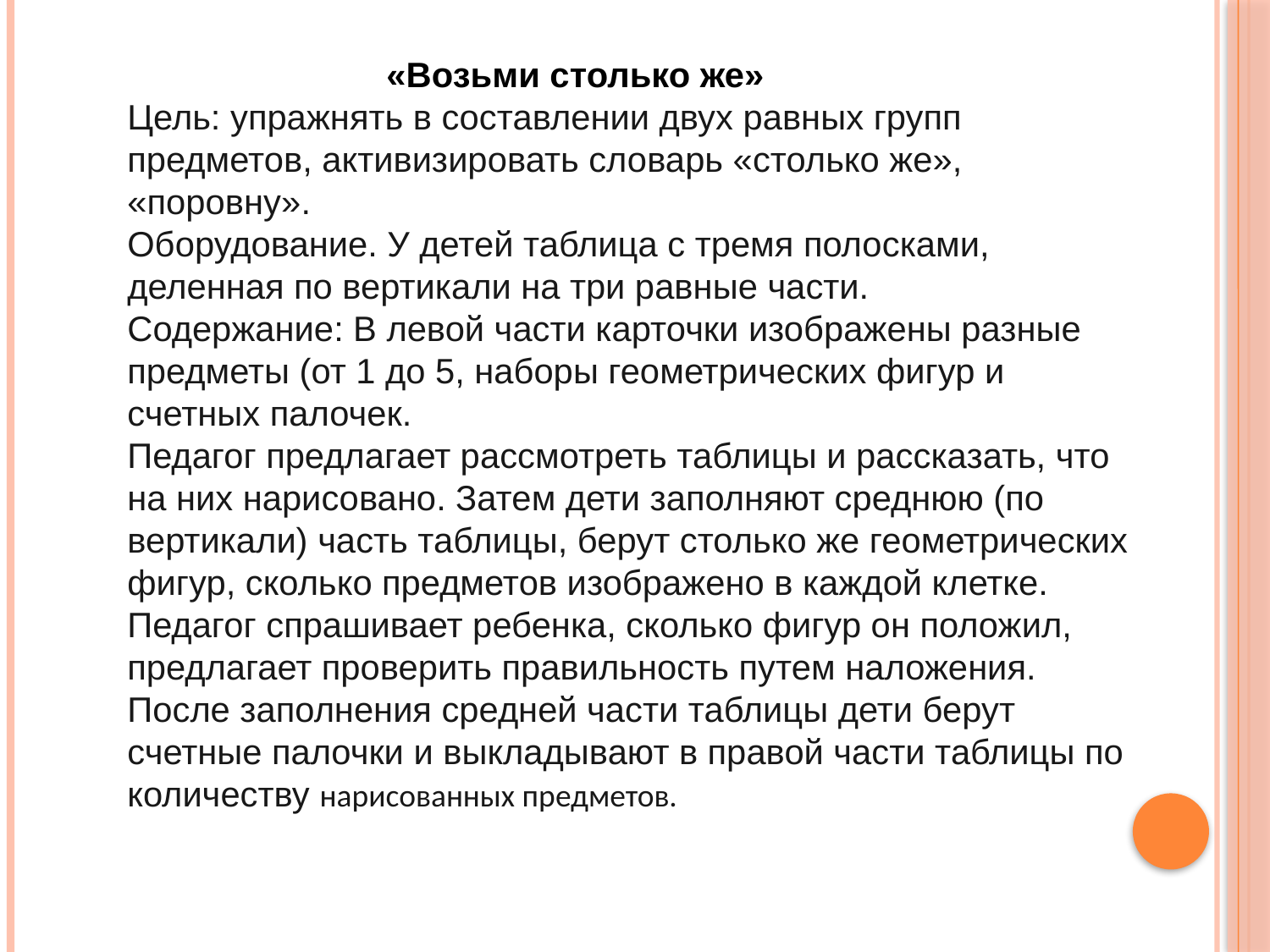

«Возьми столько же»
Цель: упражнять в составлении двух равных групп предметов, активизировать словарь «столько же», «поровну».
Оборудование. У детей таблица с тремя полосками, деленная по вертикали на три равные части.
Содержание: В левой части карточки изображены разные предметы (от 1 до 5, наборы геометрических фигур и счетных палочек.
Педагог предлагает рассмотреть таблицы и рассказать, что на них нарисовано. Затем дети заполняют среднюю (по вертикали) часть таблицы, берут столько же геометрических фигур, сколько предметов изображено в каждой клетке. Педагог спрашивает ребенка, сколько фигур он положил, предлагает проверить правильность путем наложения. После заполнения средней части таблицы дети берут счетные палочки и выкладывают в правой части таблицы по количеству нарисованных предметов.